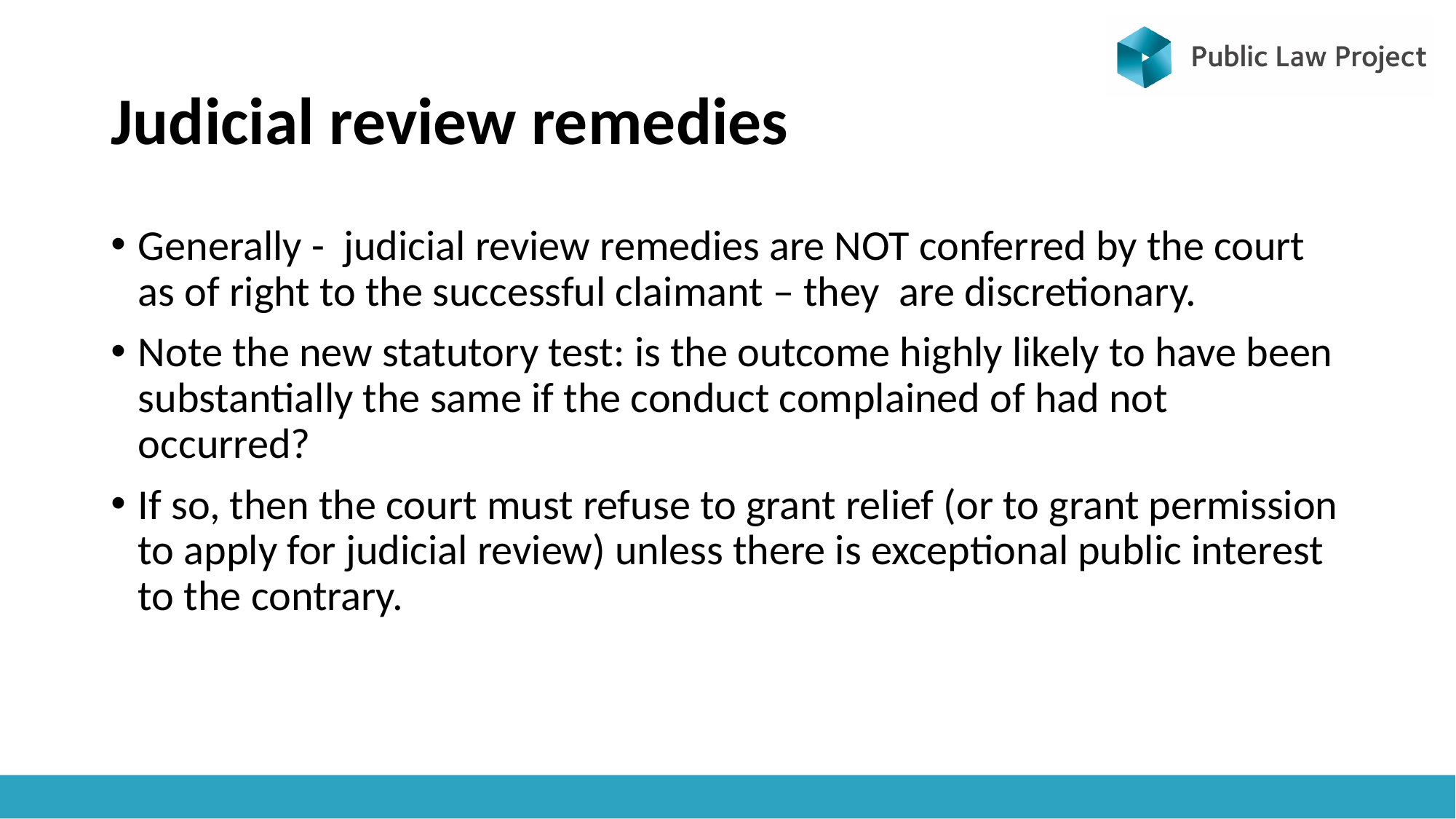

# Judicial review remedies
Generally -  judicial review remedies are NOT conferred by the court as of right to the successful claimant – they  are discretionary.
Note the new statutory test: is the outcome highly likely to have been substantially the same if the conduct complained of had not occurred?
If so, then the court must refuse to grant relief (or to grant permission to apply for judicial review) unless there is exceptional public interest to the contrary.